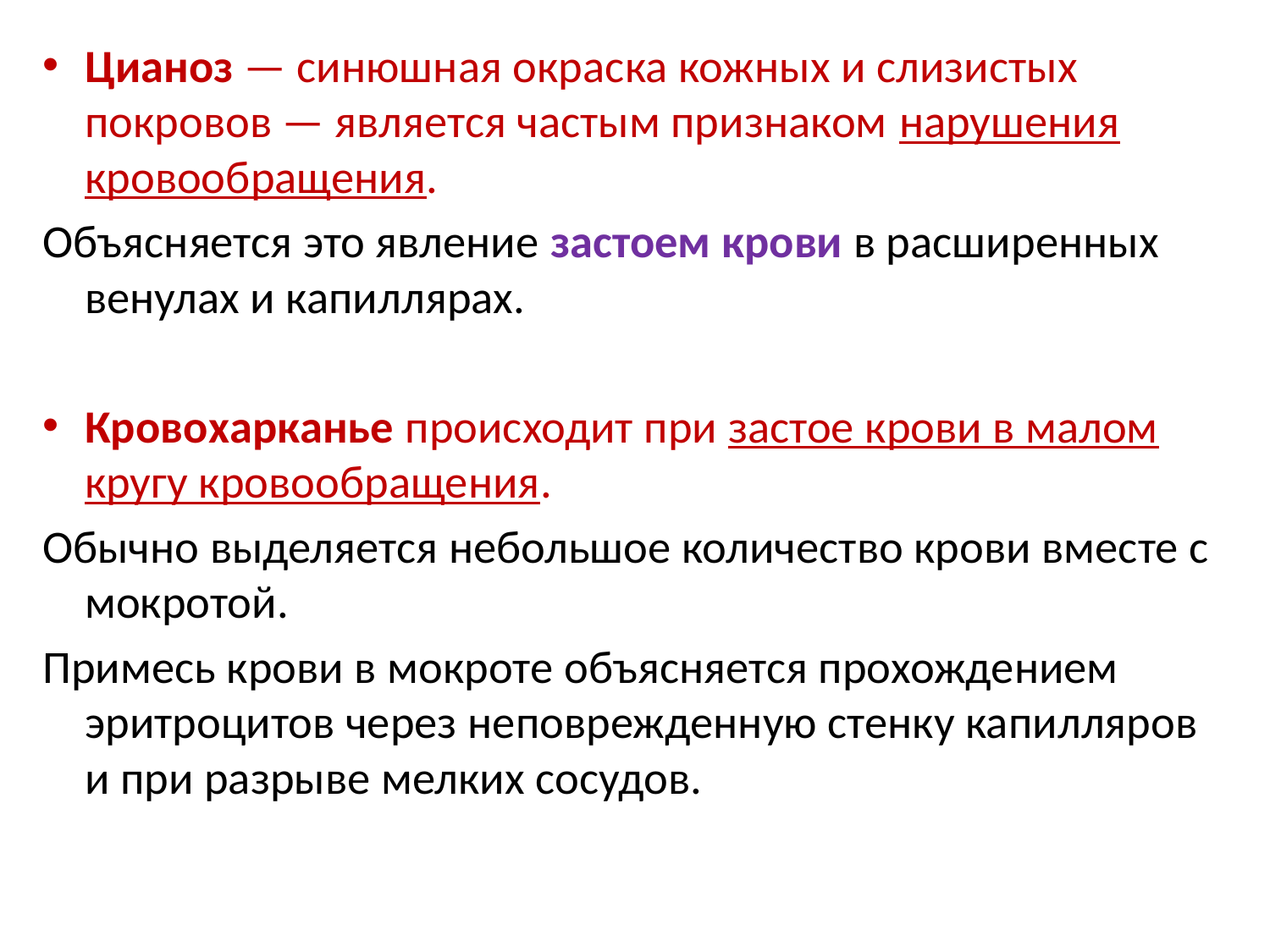

Цианоз — синюшная окраска кожных и слизистых покровов — является частым признаком нарушения кровообращения.
Объясняется это явление застоем крови в расширенных венулах и капиллярах.

Кровохарканье происходит при застое крови в малом кругу кровообращения.
Обычно выделяется небольшое количество крови вместе с мокротой.
Примесь крови в мокроте объясняется прохождением эритроцитов через неповрежденную стенку капилляров и при разрыве мелких сосудов.